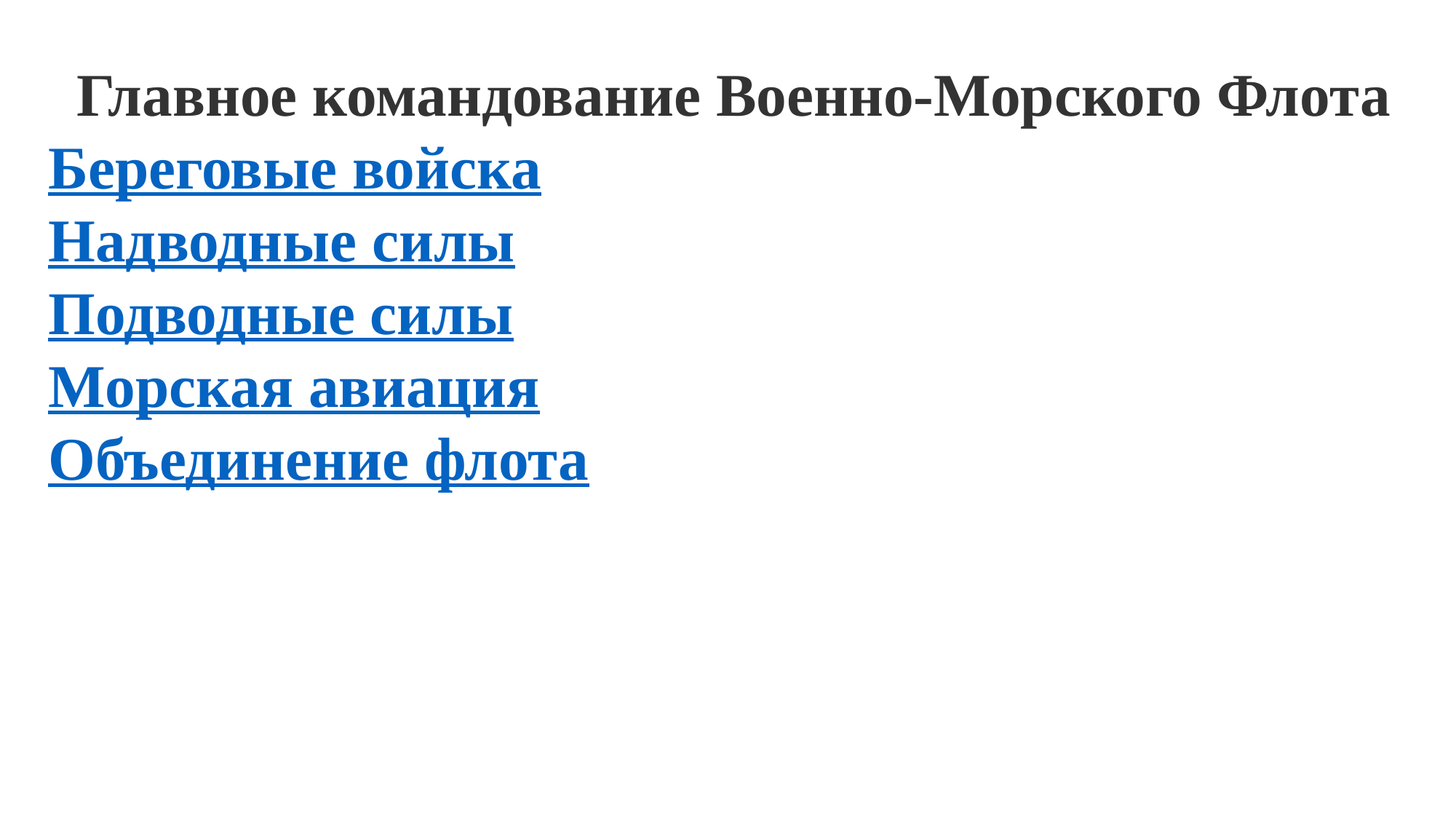

Военно-Морской Флот
Главное командование Военно-Морского Флота
Береговые войска
Надводные силы
Подводные силы
Морская авиация
Объединение флота